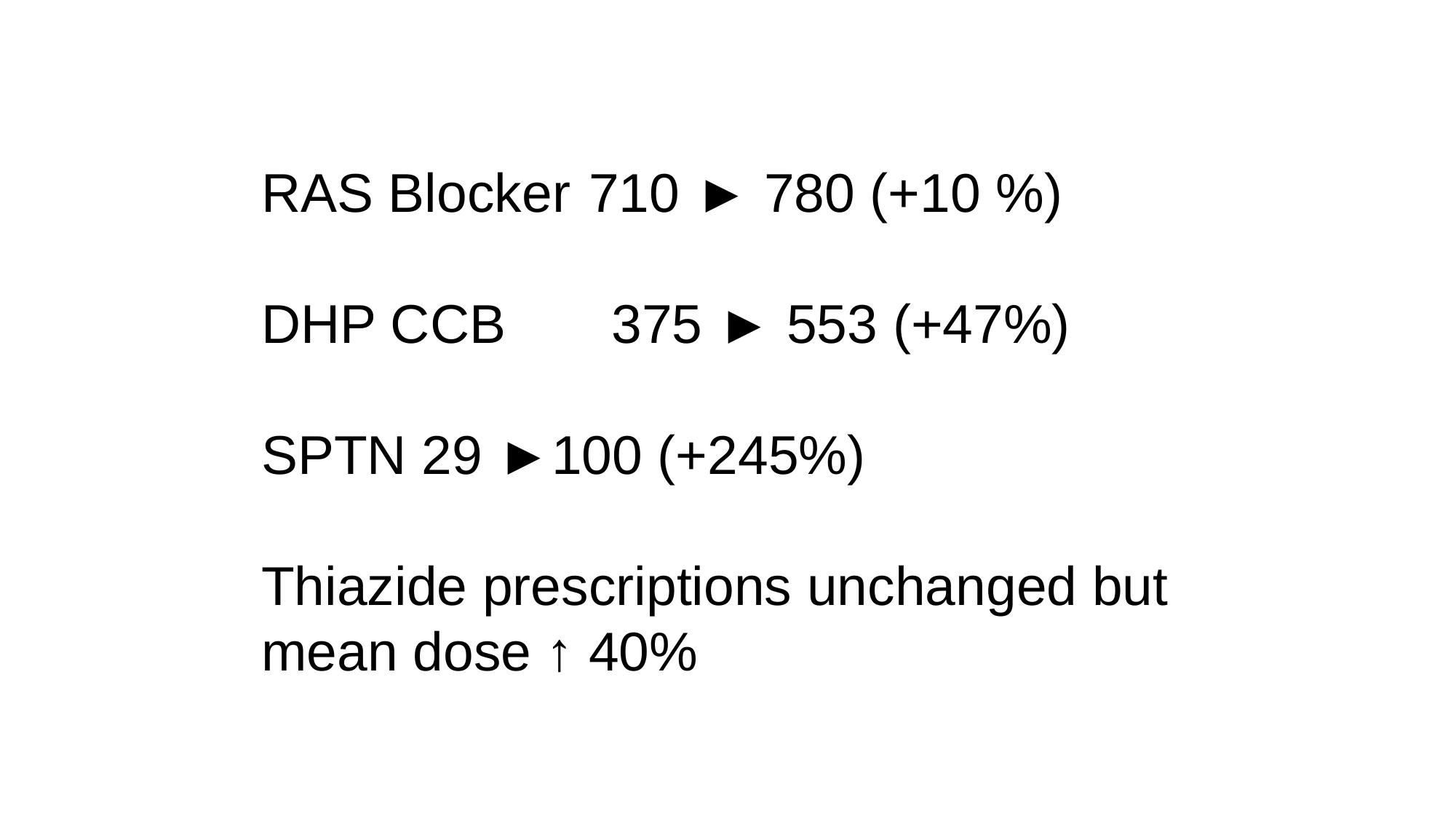

RAS Blocker	710 ► 780 (+10 %)

DHP CCB       375 ► 553 (+47%)

SPTN 29 ►100 (+245%)

Thiazide prescriptions unchanged but mean dose ↑ 40%